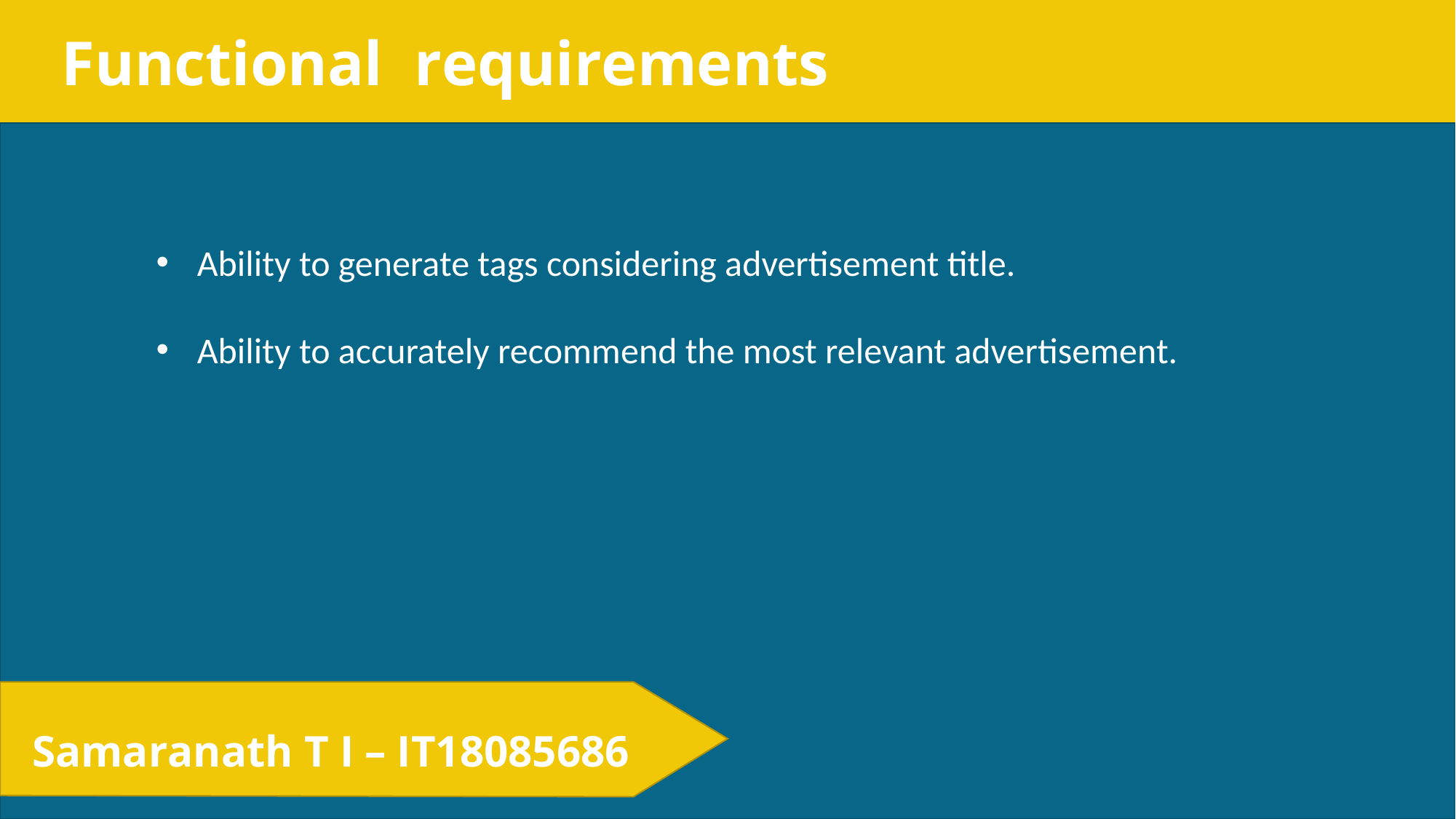

Functional  requirements

Ability to generate tags considering advertisement title.

Ability to accurately recommend the most relevant advertisement.

Samaranath T I – IT18085686